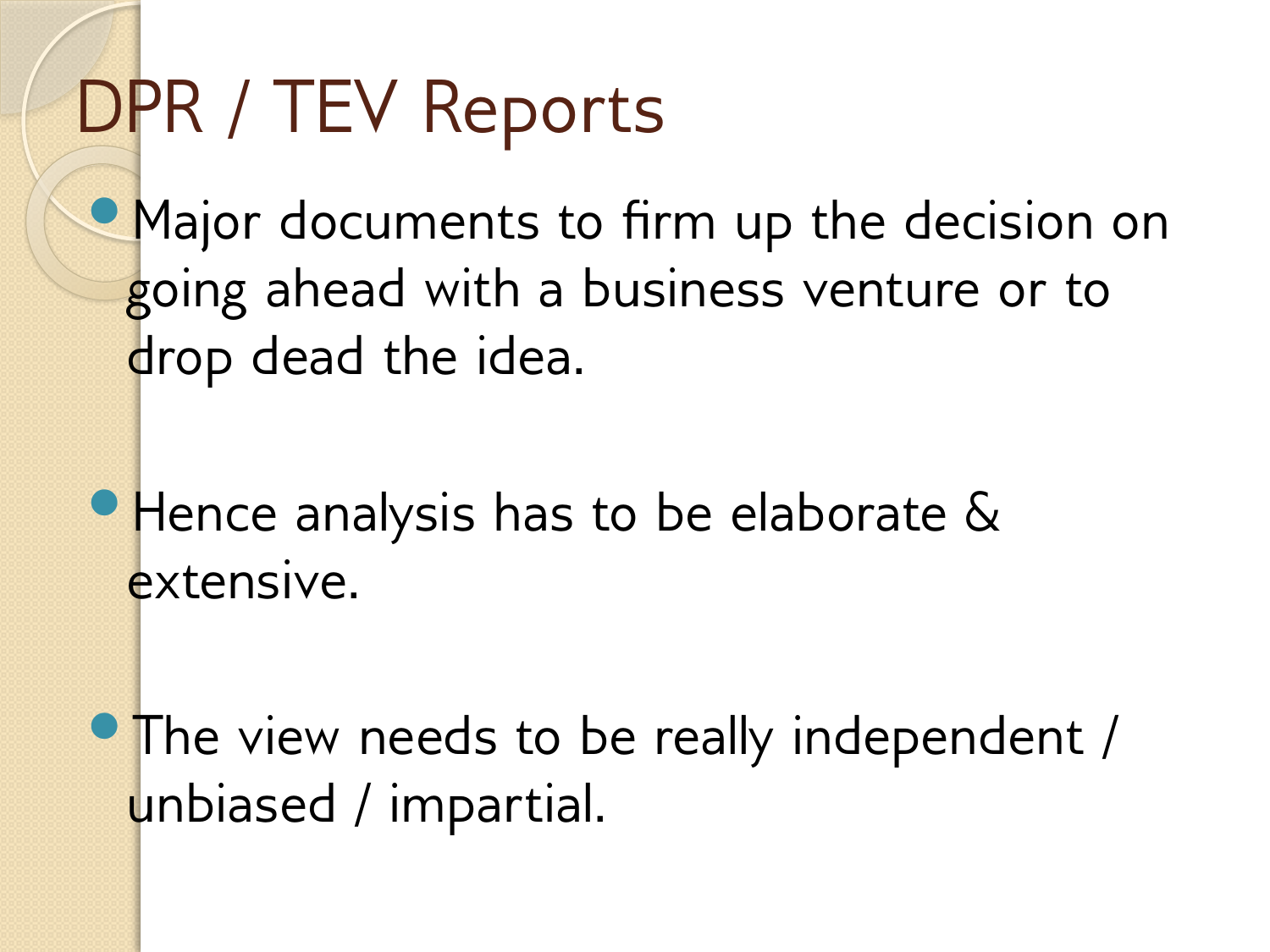

# DPR / TEV Reports
Major documents to firm up the decision on going ahead with a business venture or to drop dead the idea.

Hence analysis has to be elaborate & extensive.

The view needs to be really independent / unbiased / impartial.